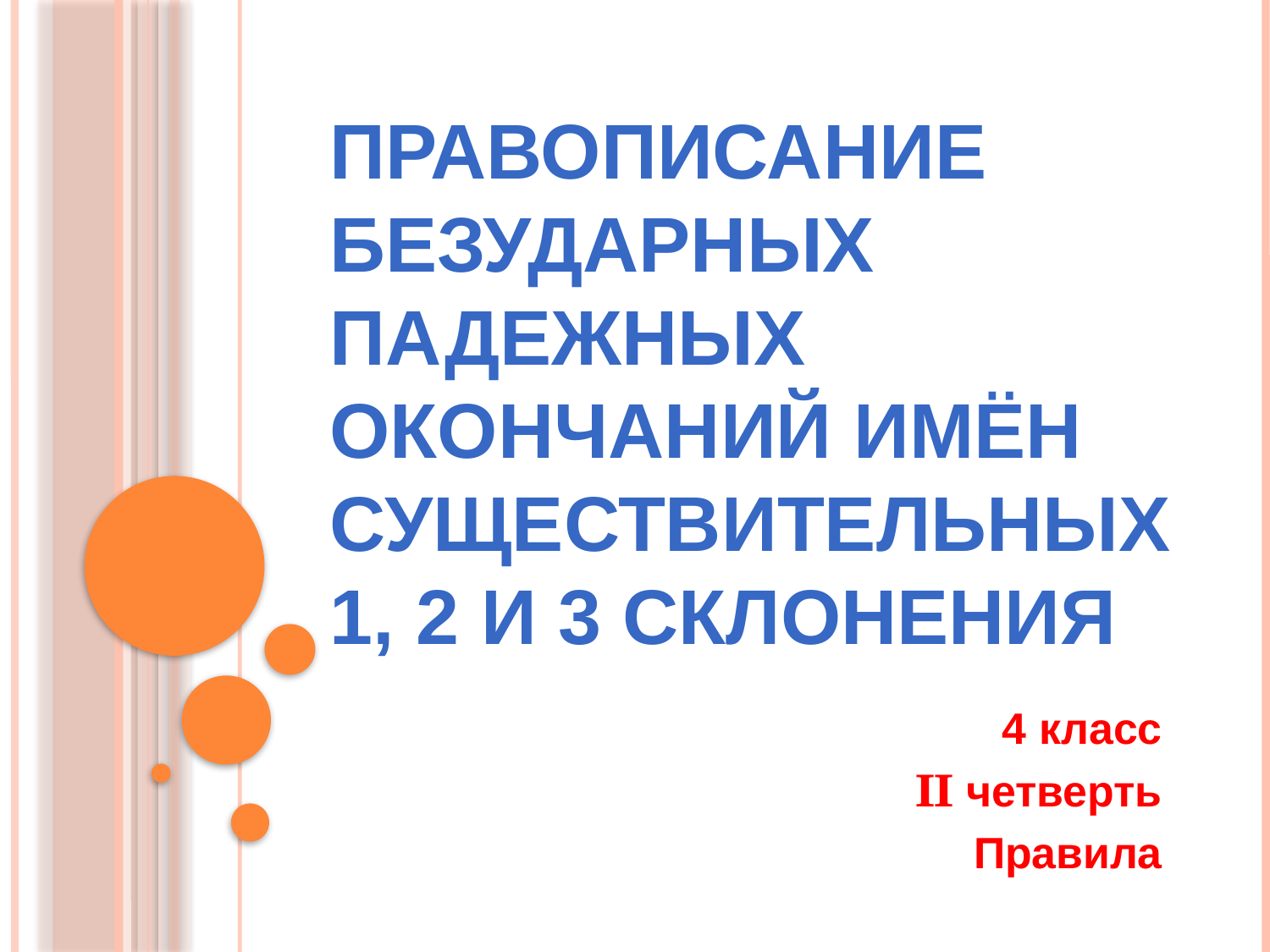

# Правописание безударных падежных окончаний имён существительных 1, 2 и 3 склонения
4 класс
II четверть
Правила